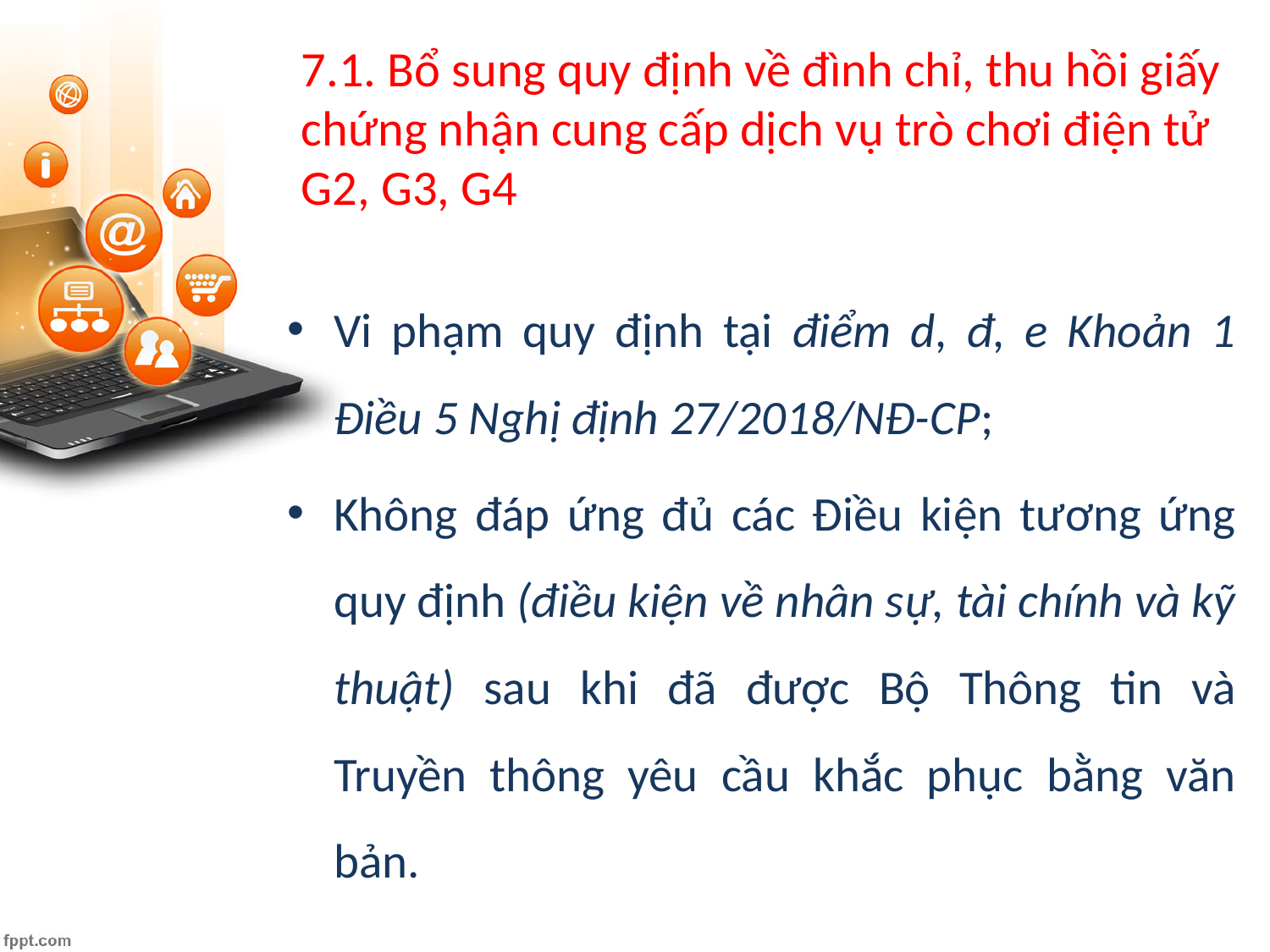

# 7.1. Bổ sung quy định về đình chỉ, thu hồi giấy chứng nhận cung cấp dịch vụ trò chơi điện tử G2, G3, G4
Vi phạm quy định tại điểm d, đ, e Khoản 1 Điều 5 Nghị định 27/2018/NĐ-CP;
Không đáp ứng đủ các Điều kiện tương ứng quy định (điều kiện về nhân sự, tài chính và kỹ thuật) sau khi đã được Bộ Thông tin và Truyền thông yêu cầu khắc phục bằng văn bản.